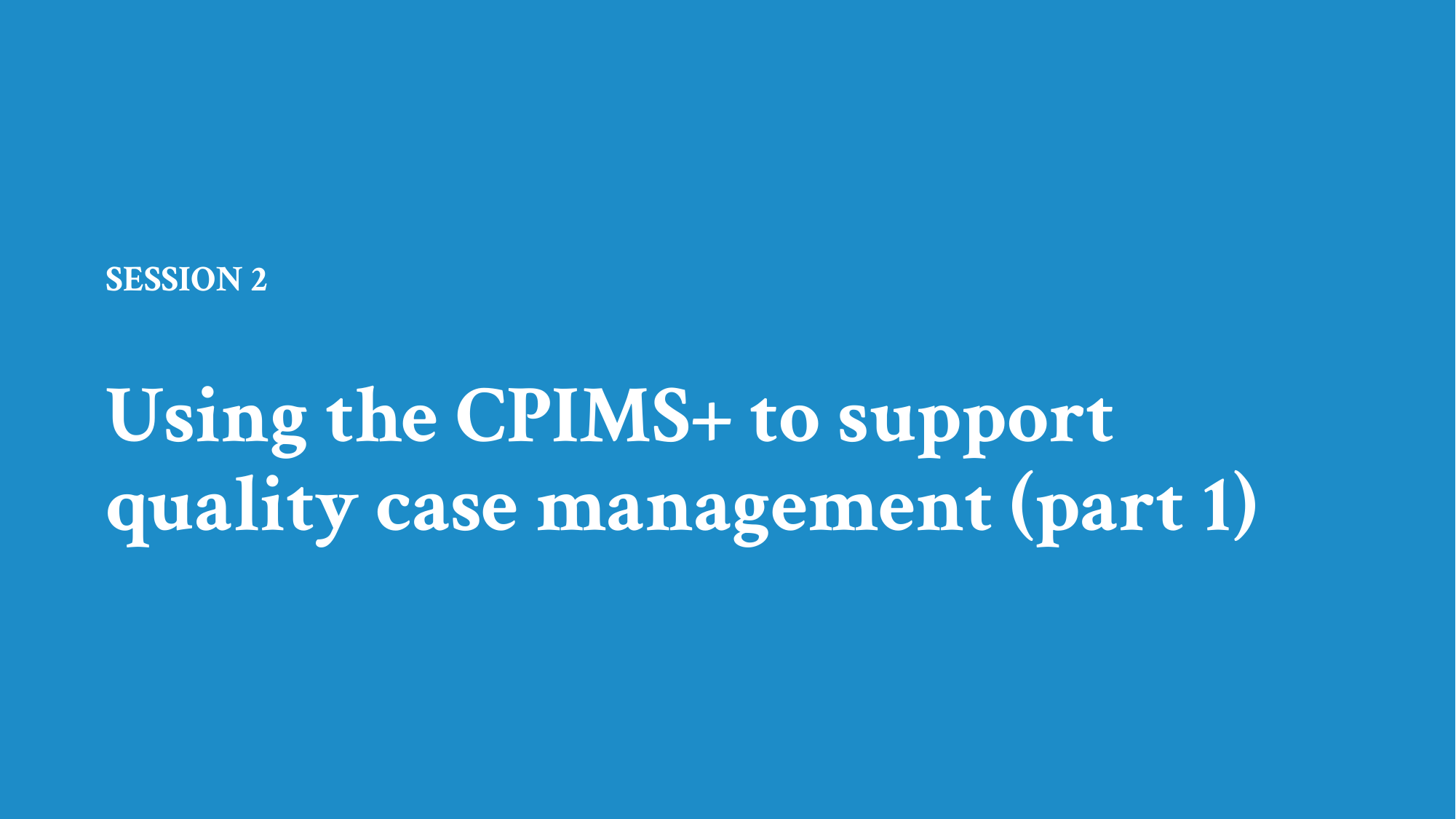

SESSION 2
Using the CPIMS+ to support quality case management (part 1)